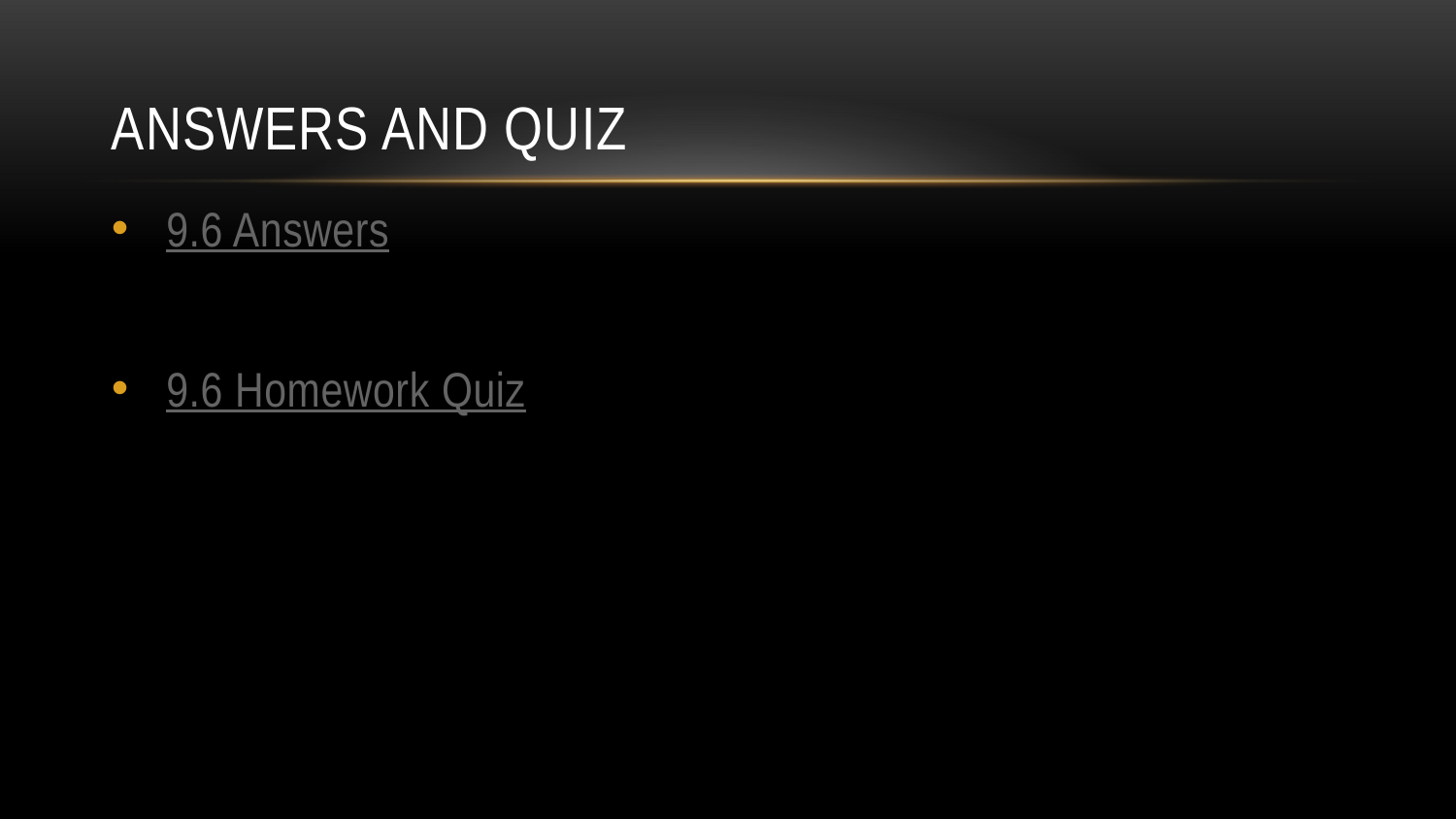

# Answers and Quiz
9.6 Answers

9.6 Homework Quiz